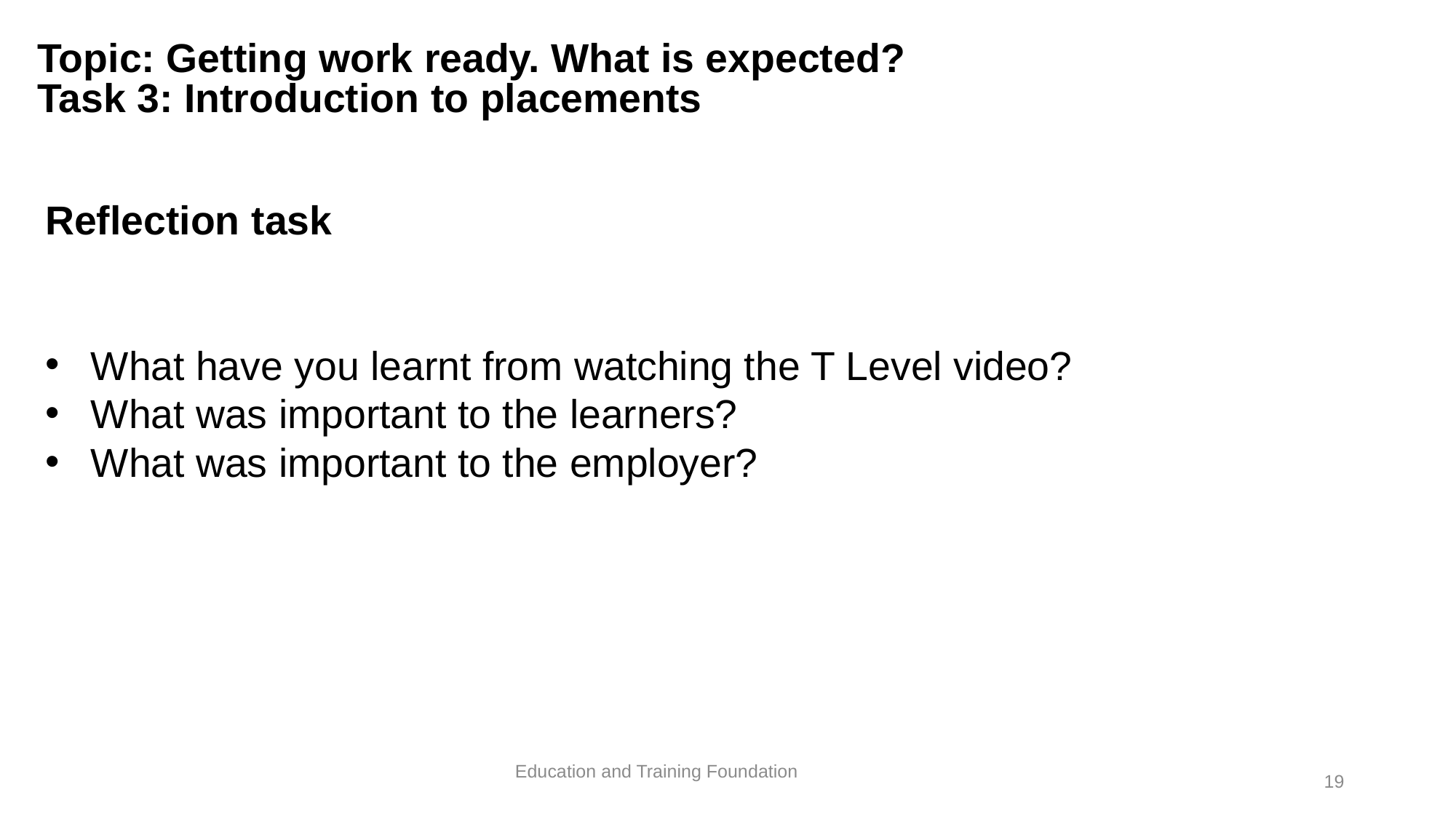

# Topic: Getting work ready. What is expected? Task 3: Introduction to placements

Reflection ​task
​

What have you learnt from watching the T Level video?
What was important to the learners?
What was important to the employer?
Education and Training Foundation
19